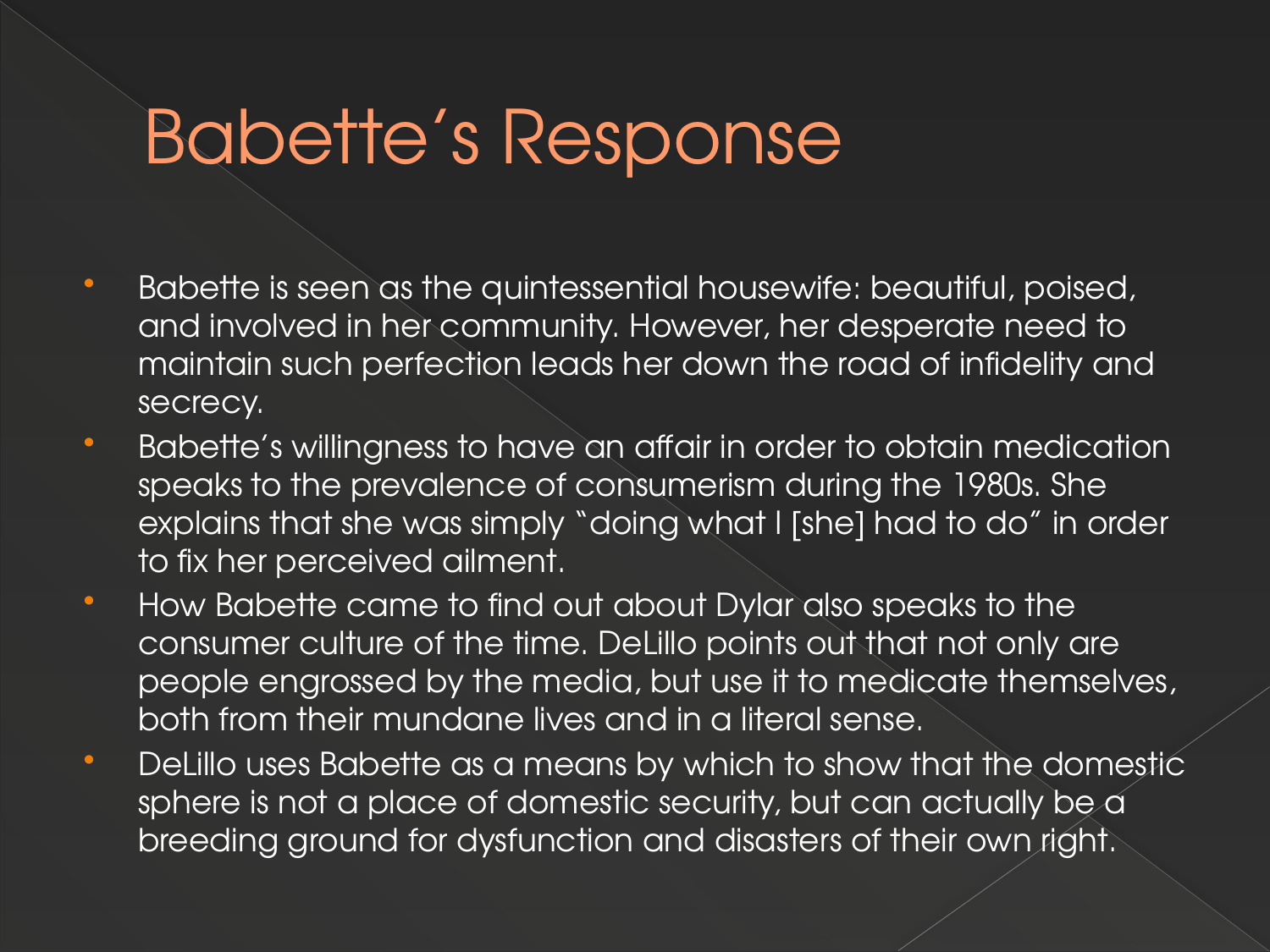

# Babette’s Response
Babette is seen as the quintessential housewife: beautiful, poised, and involved in her community. However, her desperate need to maintain such perfection leads her down the road of infidelity and secrecy.
Babette’s willingness to have an affair in order to obtain medication speaks to the prevalence of consumerism during the 1980s. She explains that she was simply “doing what I [she] had to do” in order to fix her perceived ailment.
How Babette came to find out about Dylar also speaks to the consumer culture of the time. DeLillo points out that not only are people engrossed by the media, but use it to medicate themselves, both from their mundane lives and in a literal sense.
DeLillo uses Babette as a means by which to show that the domestic sphere is not a place of domestic security, but can actually be a breeding ground for dysfunction and disasters of their own right.